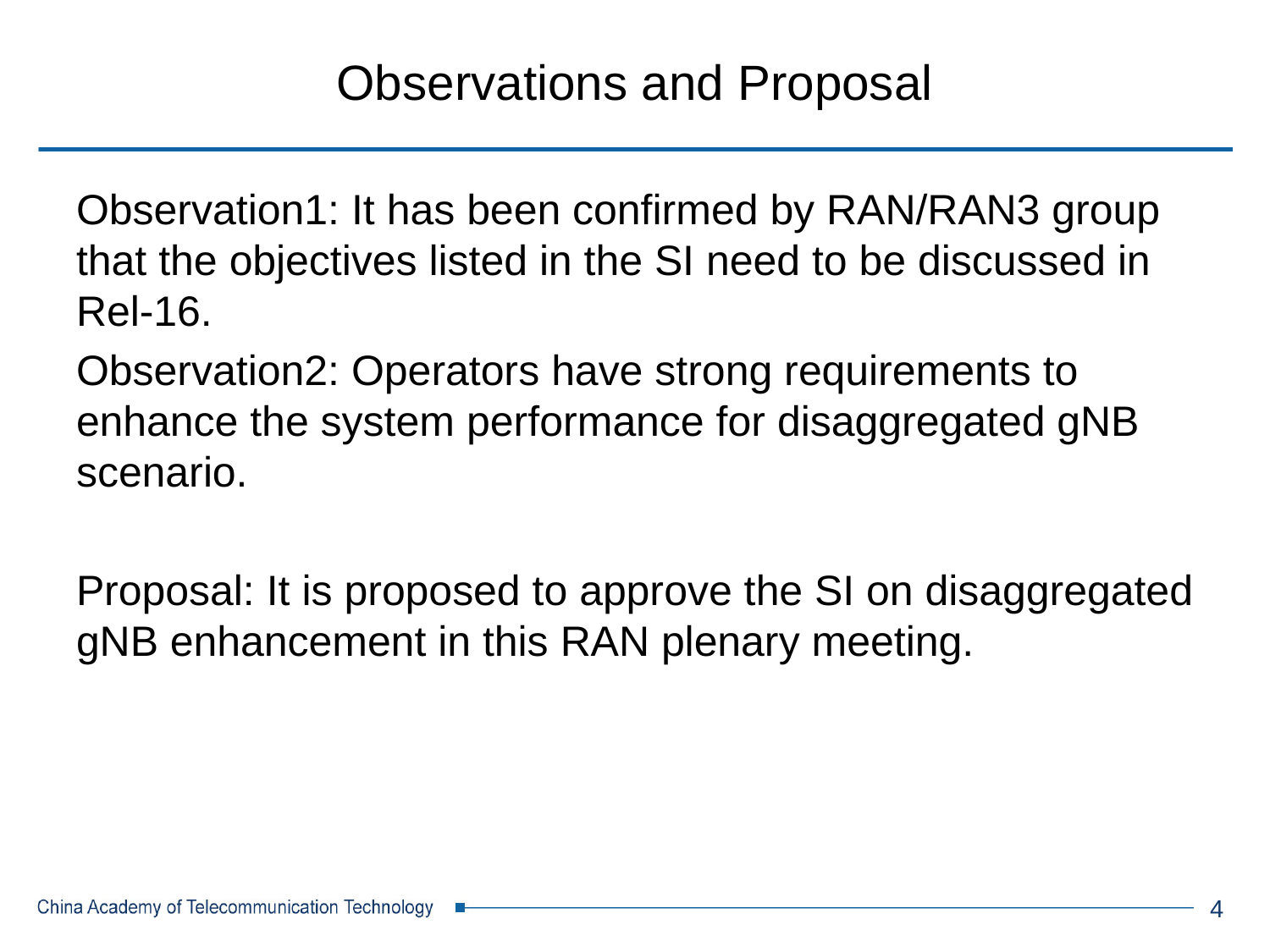

# Observations and Proposal
Observation1: It has been confirmed by RAN/RAN3 group that the objectives listed in the SI need to be discussed in Rel-16.
Observation2: Operators have strong requirements to enhance the system performance for disaggregated gNB scenario.

Proposal: It is proposed to approve the SI on disaggregated gNB enhancement in this RAN plenary meeting.
4